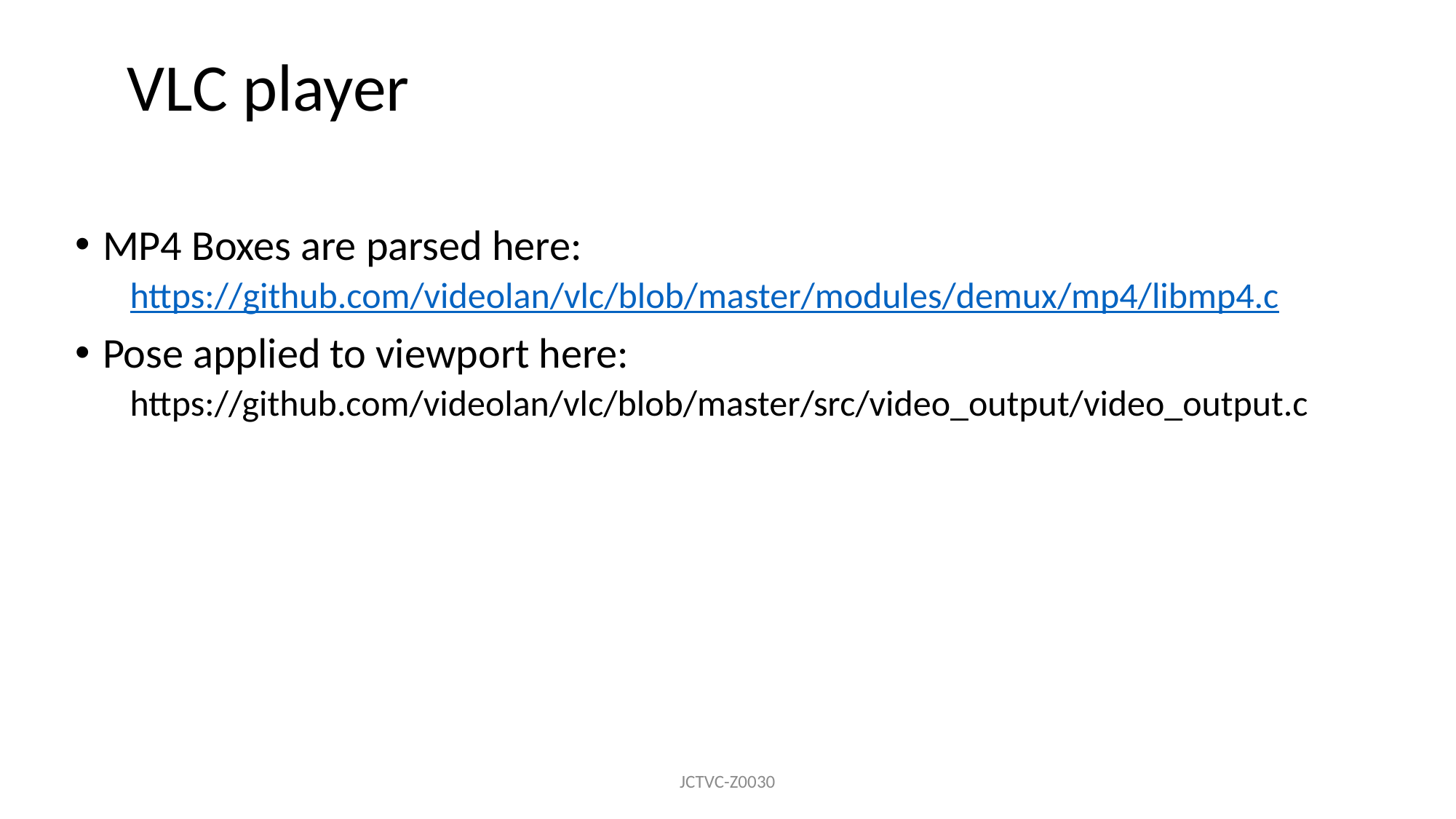

# VLC player
MP4 Boxes are parsed here:
https://github.com/videolan/vlc/blob/master/modules/demux/mp4/libmp4.c
Pose applied to viewport here:
https://github.com/videolan/vlc/blob/master/src/video_output/video_output.c

JCTVC-Z0030